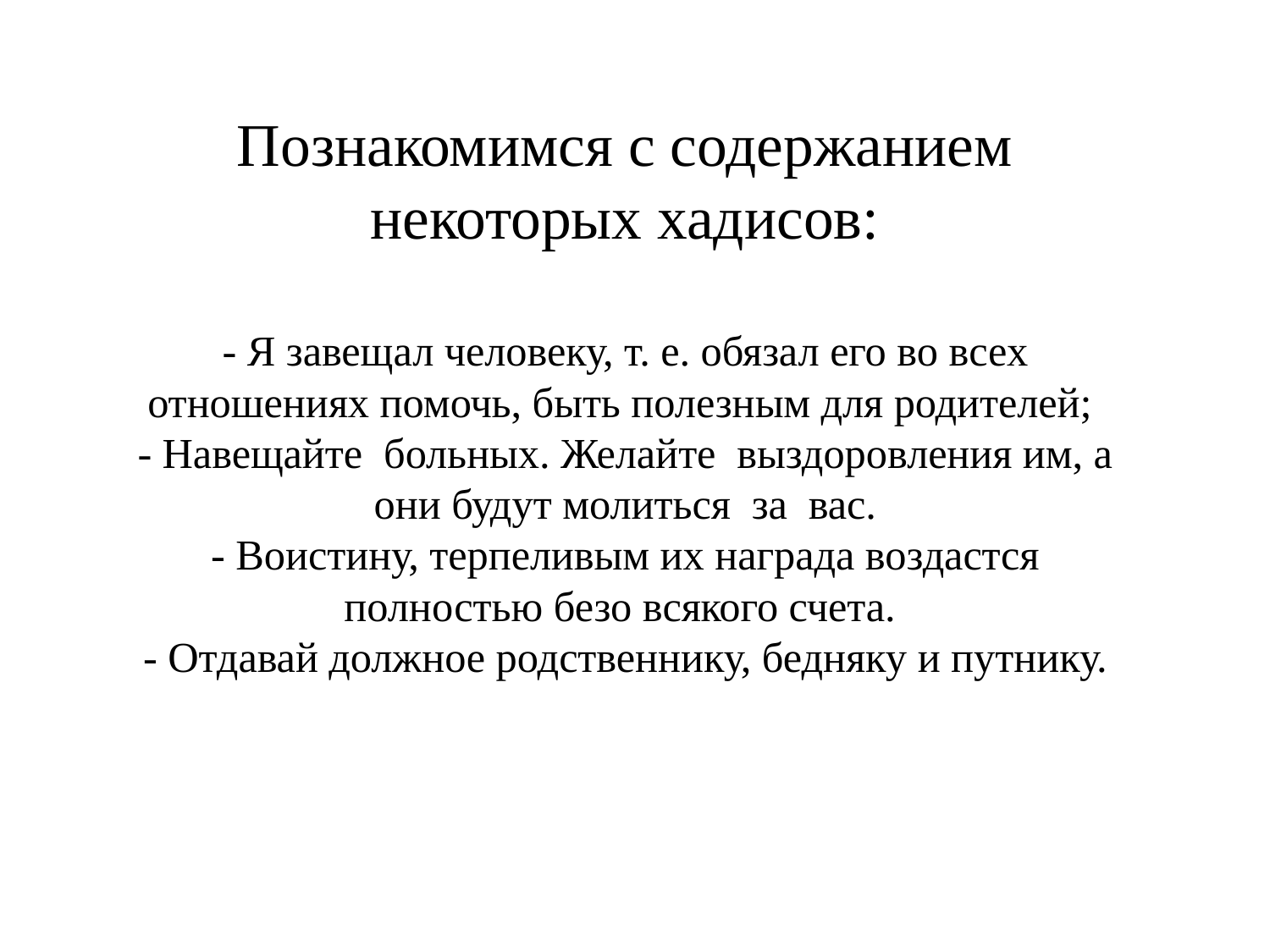

# Познакомимся с содержанием некоторых хадисов: - Я завещал человеку, т. е. обязал его во всех отношениях помочь, быть полезным для родителей; - Навещайте  больных. Желайте  выздоровления им, а они будут молиться  за  вас. - Воистину, терпеливым их награда воздастся полностью безо всякого счета. - Отдавай должное родственнику, бедняку и путнику.